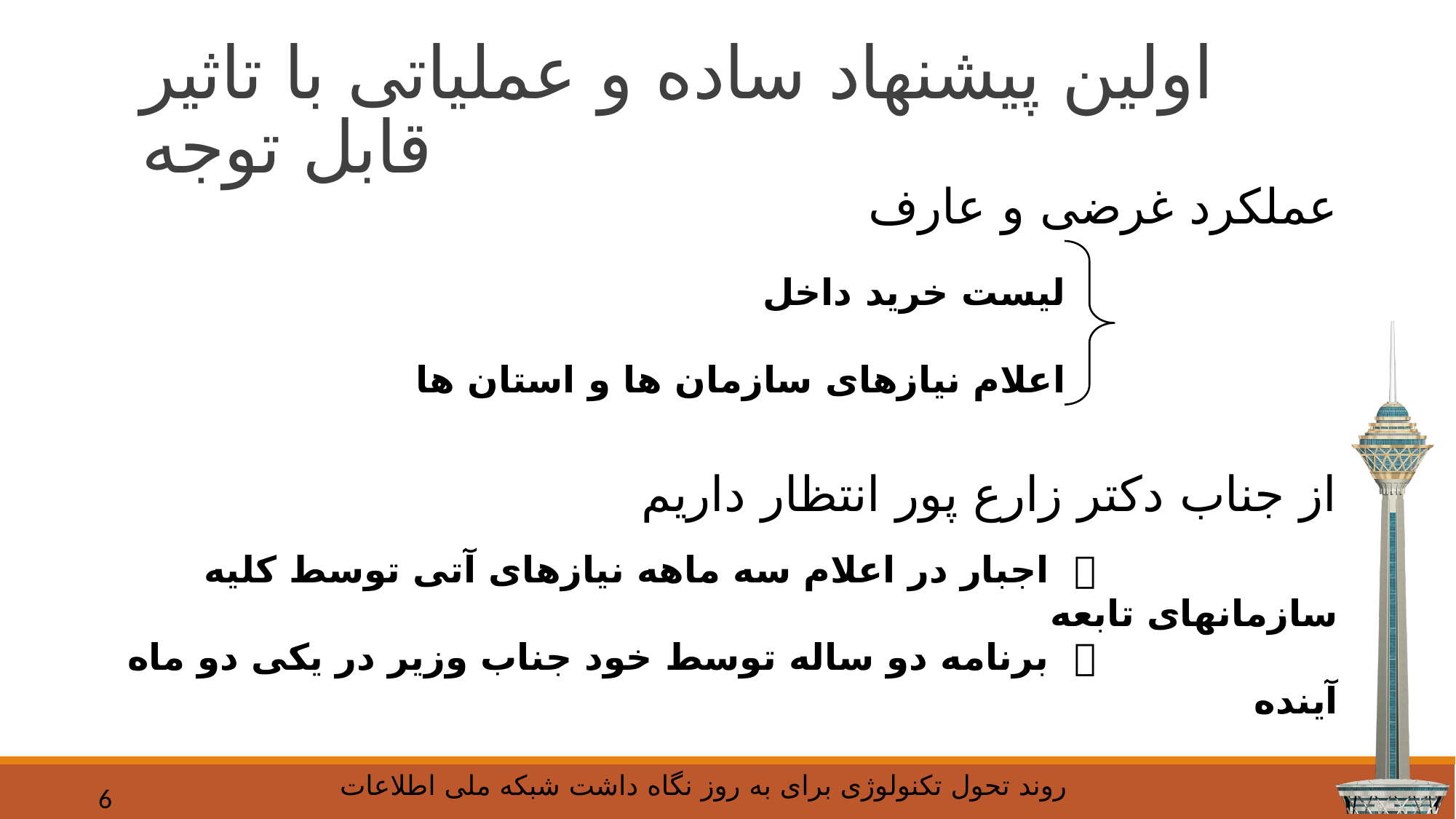

# اولین پیشنهاد ساده و عملیاتی با تاثیر قابل توجه
عملکرد غرضی و عارف

از جناب دکتر زارع پور انتظار داریم

   			  ⇐  اجبار در اعلام سه ماهه نیازهای آتی توسط کلیه سازمانهای تابعه
 			  ⇐  برنامه دو ساله توسط خود جناب وزیر در یکی دو ماه آینده

لیست خرید داخل
اعلام نیازهای سازمان ها و استان ها

6